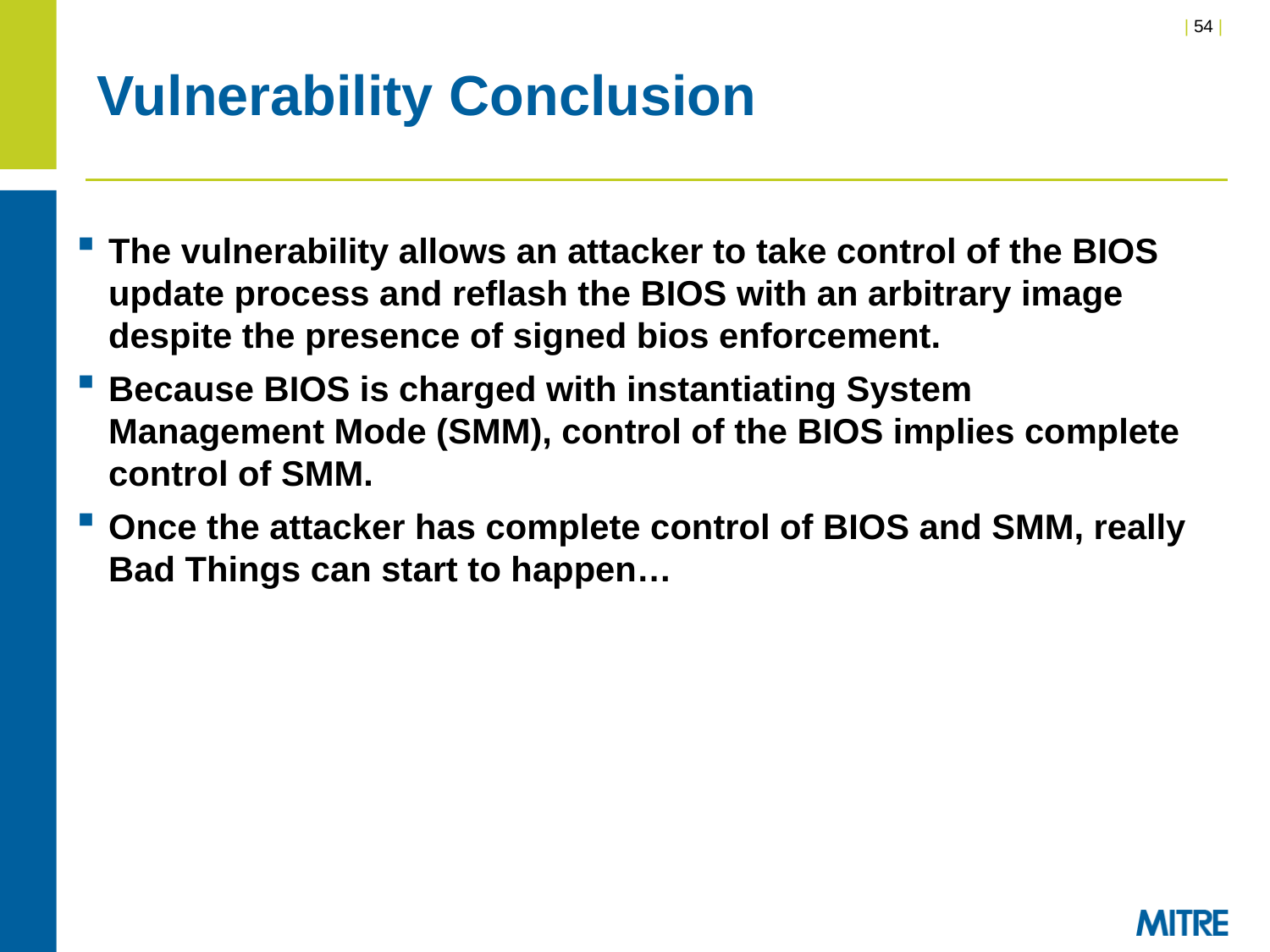

# Vulnerability Conclusion
The vulnerability allows an attacker to take control of the BIOS update process and reflash the BIOS with an arbitrary image despite the presence of signed bios enforcement.
Because BIOS is charged with instantiating System Management Mode (SMM), control of the BIOS implies complete control of SMM.
Once the attacker has complete control of BIOS and SMM, really Bad Things can start to happen…